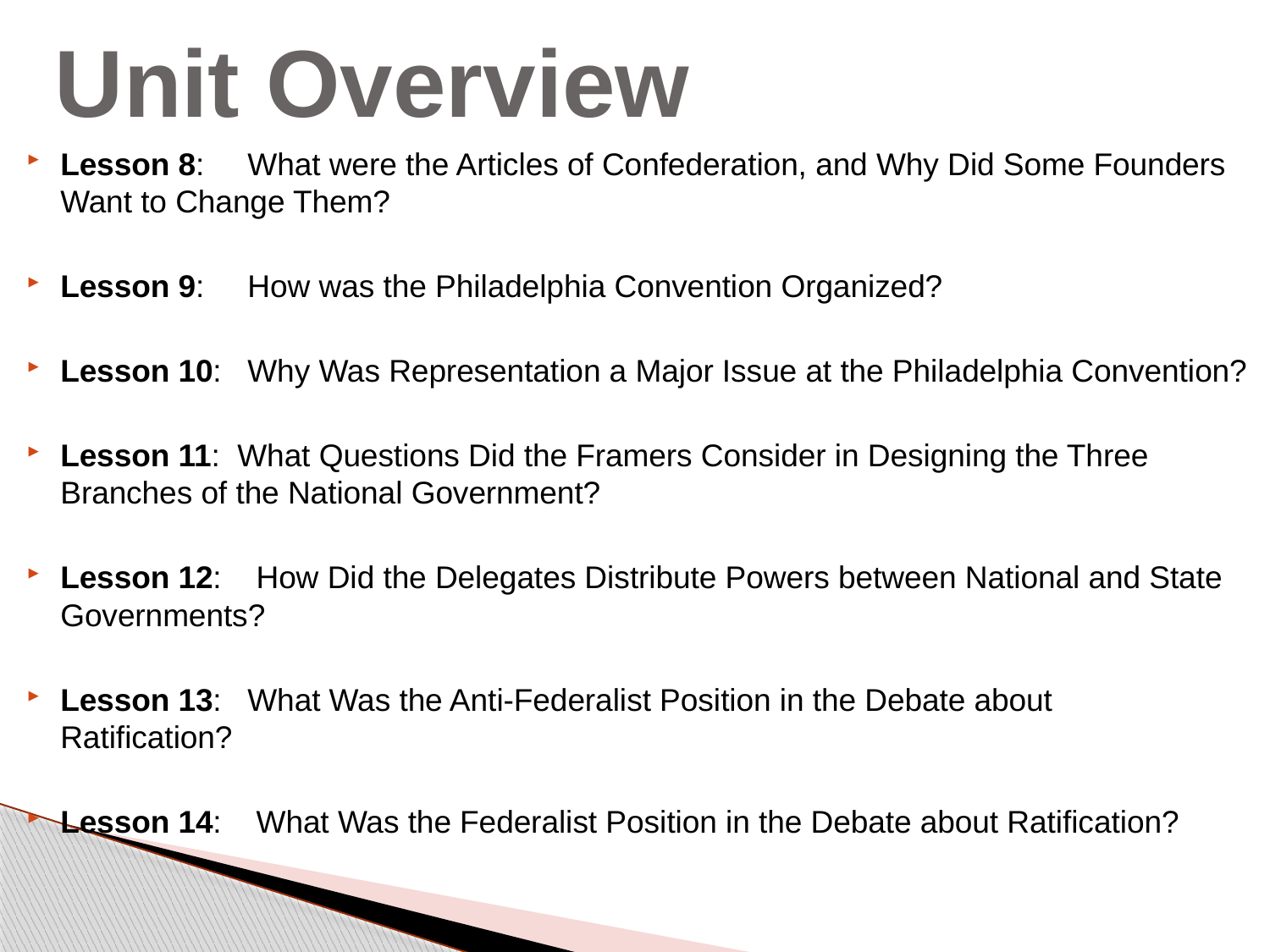

# Unit Overview
Lesson 8:     What were the Articles of Confederation, and Why Did Some Founders Want to Change Them?

Lesson 9:     How was the Philadelphia Convention Organized?

Lesson 10:   Why Was Representation a Major Issue at the Philadelphia Convention?

Lesson 11:  What Questions Did the Framers Consider in Designing the Three Branches of the National Government?

Lesson 12:    How Did the Delegates Distribute Powers between National and State Governments?

Lesson 13:   What Was the Anti-Federalist Position in the Debate about Ratification?

Lesson 14:    What Was the Federalist Position in the Debate about Ratification?